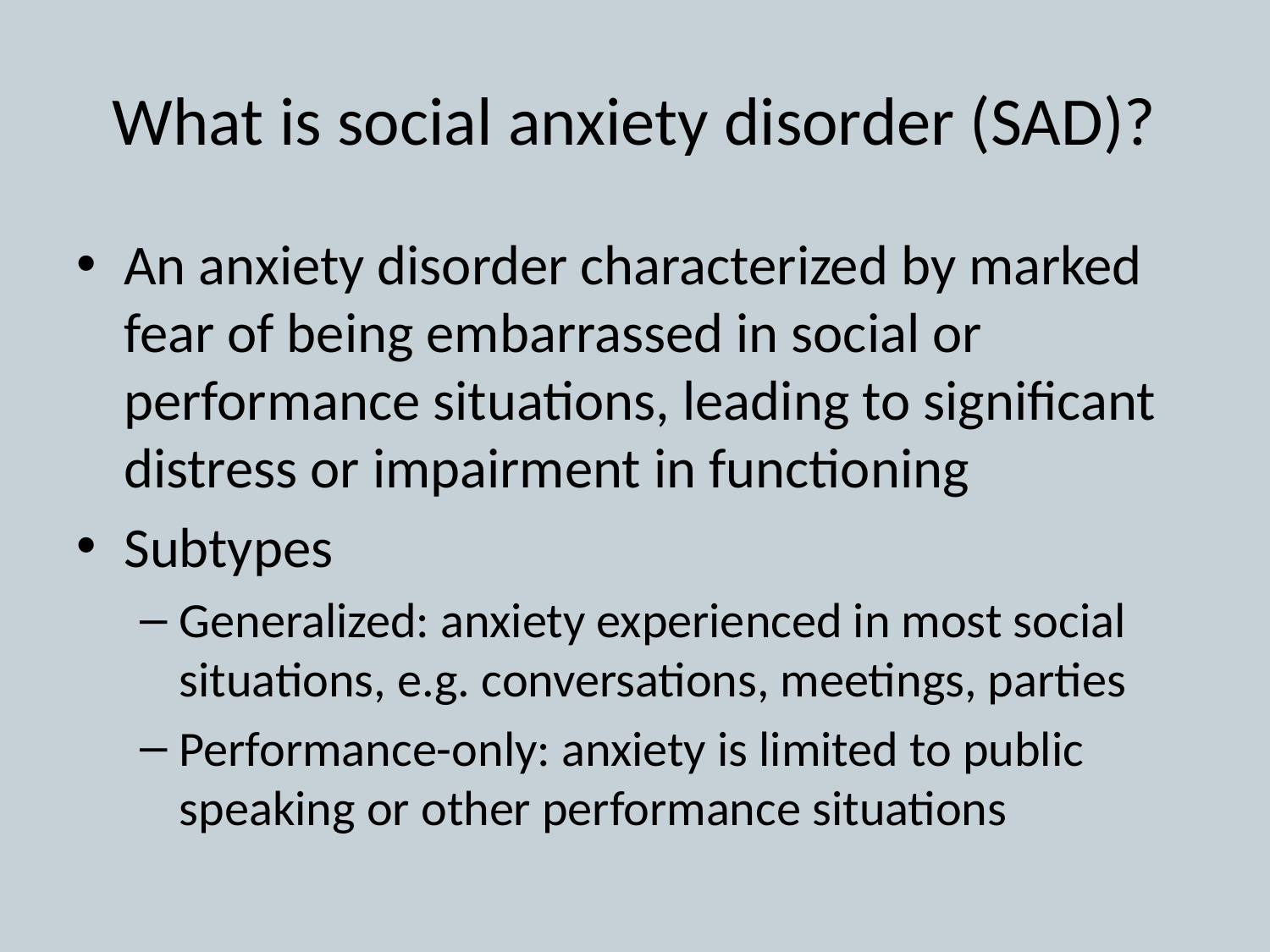

# What is social anxiety disorder (SAD)?
An anxiety disorder characterized by marked fear of being embarrassed in social or performance situations, leading to significant distress or impairment in functioning
Subtypes
Generalized: anxiety experienced in most social situations, e.g. conversations, meetings, parties
Performance-only: anxiety is limited to public speaking or other performance situations